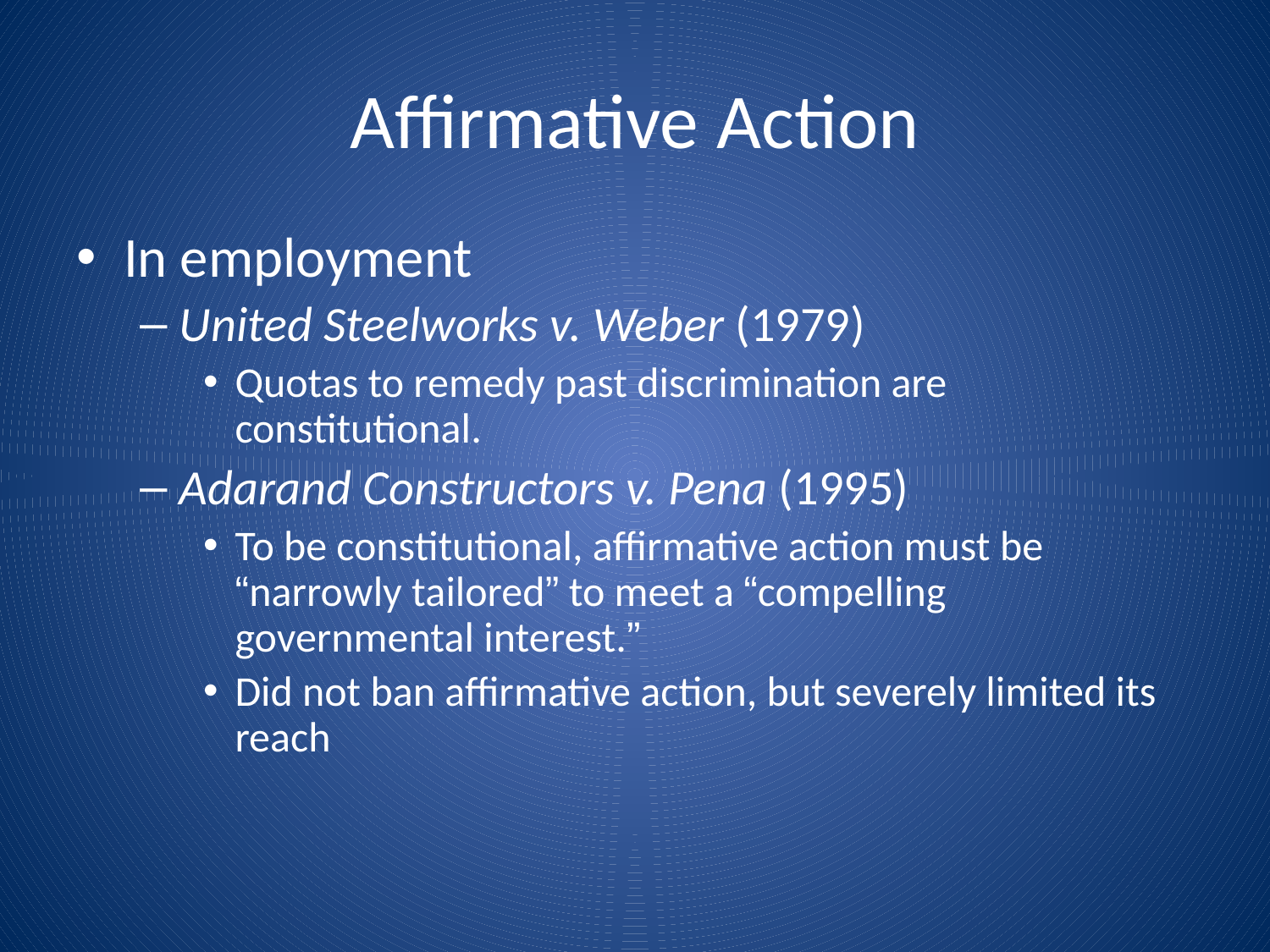

# Affirmative Action
In employment
United Steelworks v. Weber (1979)
Quotas to remedy past discrimination are constitutional.
Adarand Constructors v. Pena (1995)
To be constitutional, affirmative action must be “narrowly tailored” to meet a “compelling governmental interest.”
Did not ban affirmative action, but severely limited its reach